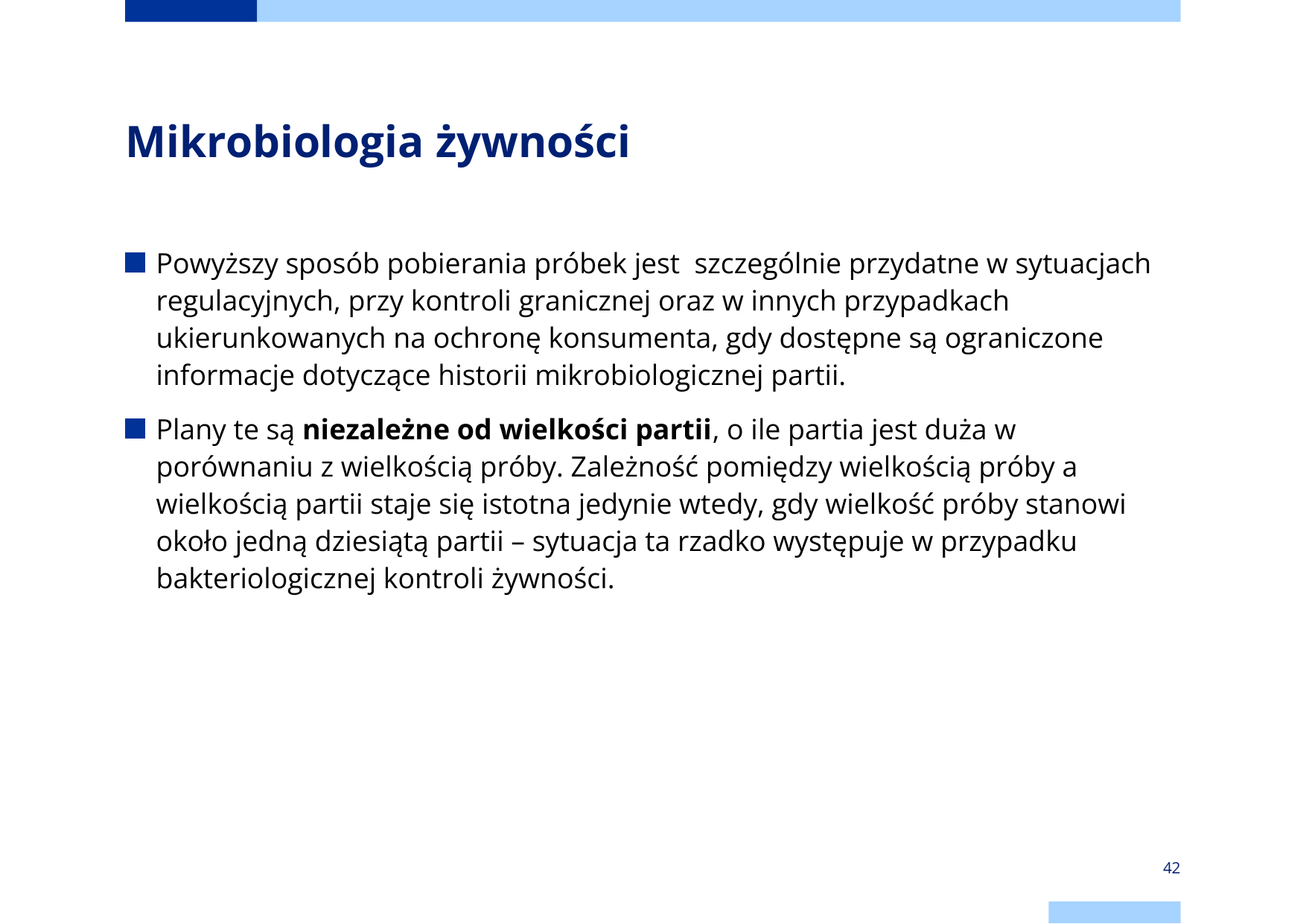

# Mikrobiologia żywności
Powyższy sposób pobierania próbek jest  szczególnie przydatne w sytuacjach regulacyjnych, przy kontroli granicznej oraz w innych przypadkach ukierunkowanych na ochronę konsumenta, gdy dostępne są ograniczone informacje dotyczące historii mikrobiologicznej partii.
Plany te są niezależne od wielkości partii, o ile partia jest duża w porównaniu z wielkością próby. Zależność pomiędzy wielkością próby a wielkością partii staje się istotna jedynie wtedy, gdy wielkość próby stanowi około jedną dziesiątą partii – sytuacja ta rzadko występuje w przypadku bakteriologicznej kontroli żywności.

42